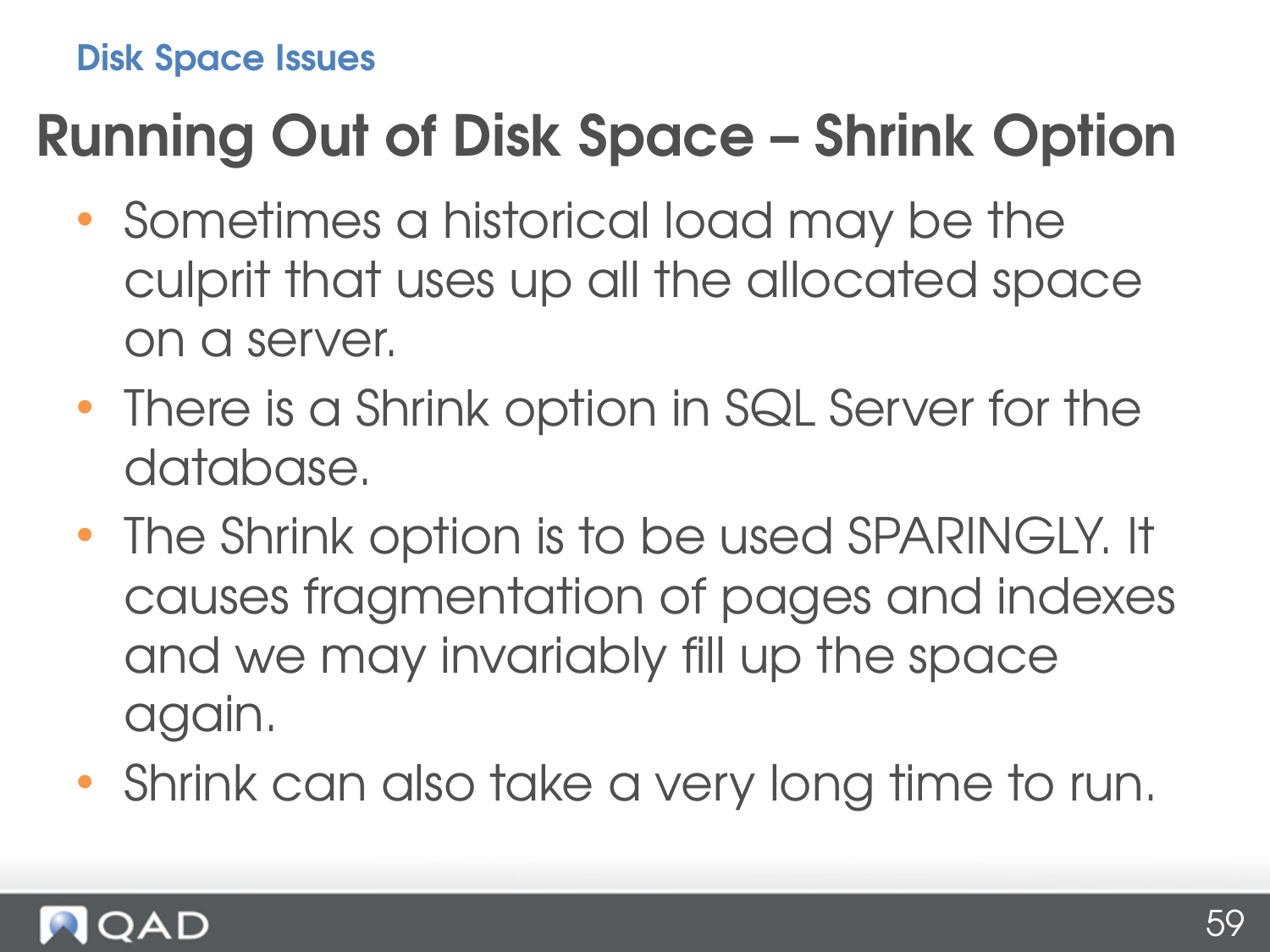

Disk Space Issues
# Running Out of Disk Space – Shrink Option
Sometimes a historical load may be the culprit that uses up all the allocated space on a server.
There is a Shrink option in SQL Server for the database.
The Shrink option is to be used SPARINGLY. It causes fragmentation of pages and indexes and we may invariably fill up the space again.
Shrink can also take a very long time to run.
59